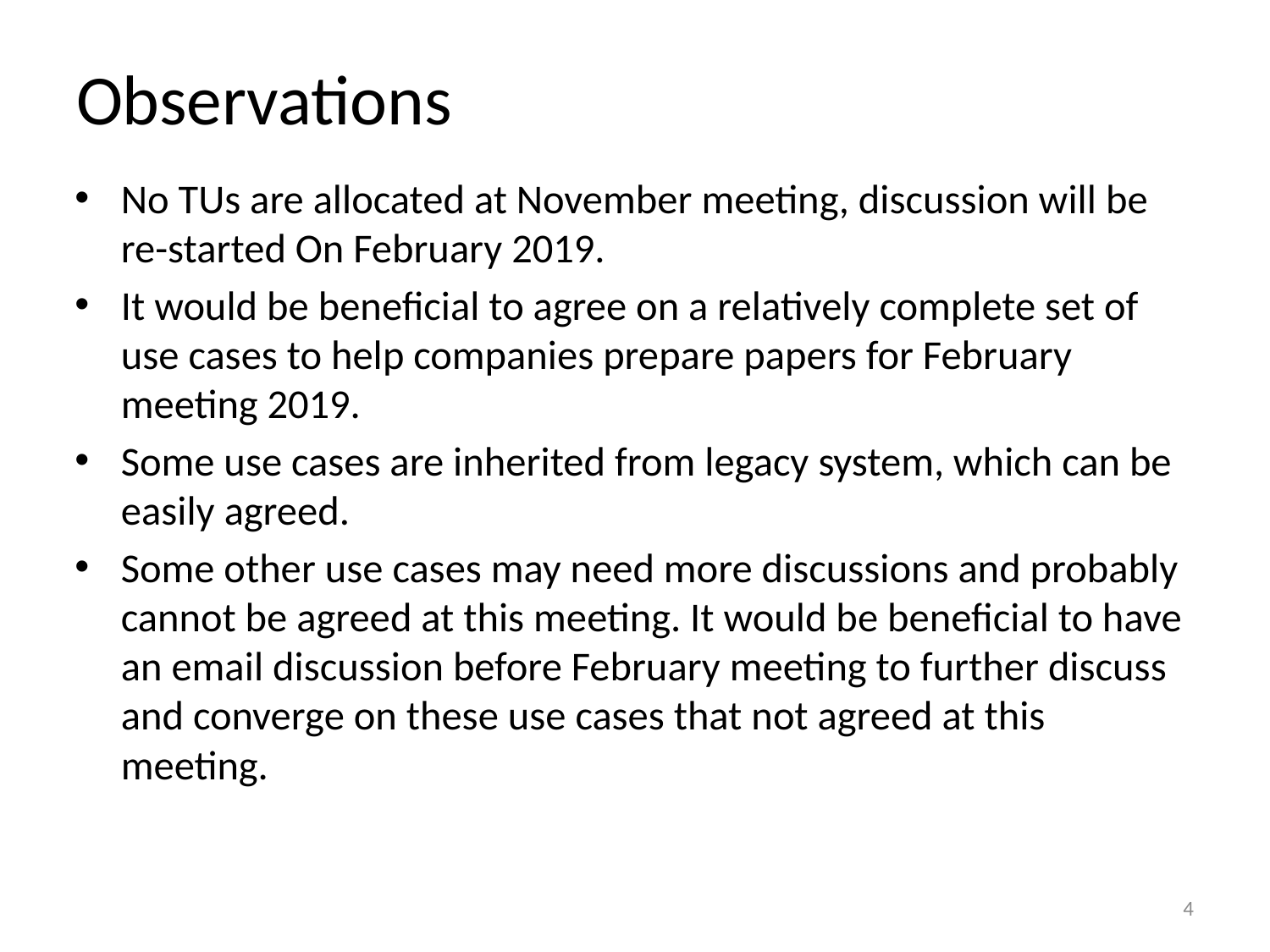

# Observations
No TUs are allocated at November meeting, discussion will be re-started On February 2019.
It would be beneficial to agree on a relatively complete set of use cases to help companies prepare papers for February meeting 2019.
Some use cases are inherited from legacy system, which can be easily agreed.
Some other use cases may need more discussions and probably cannot be agreed at this meeting. It would be beneficial to have an email discussion before February meeting to further discuss and converge on these use cases that not agreed at this meeting.

4